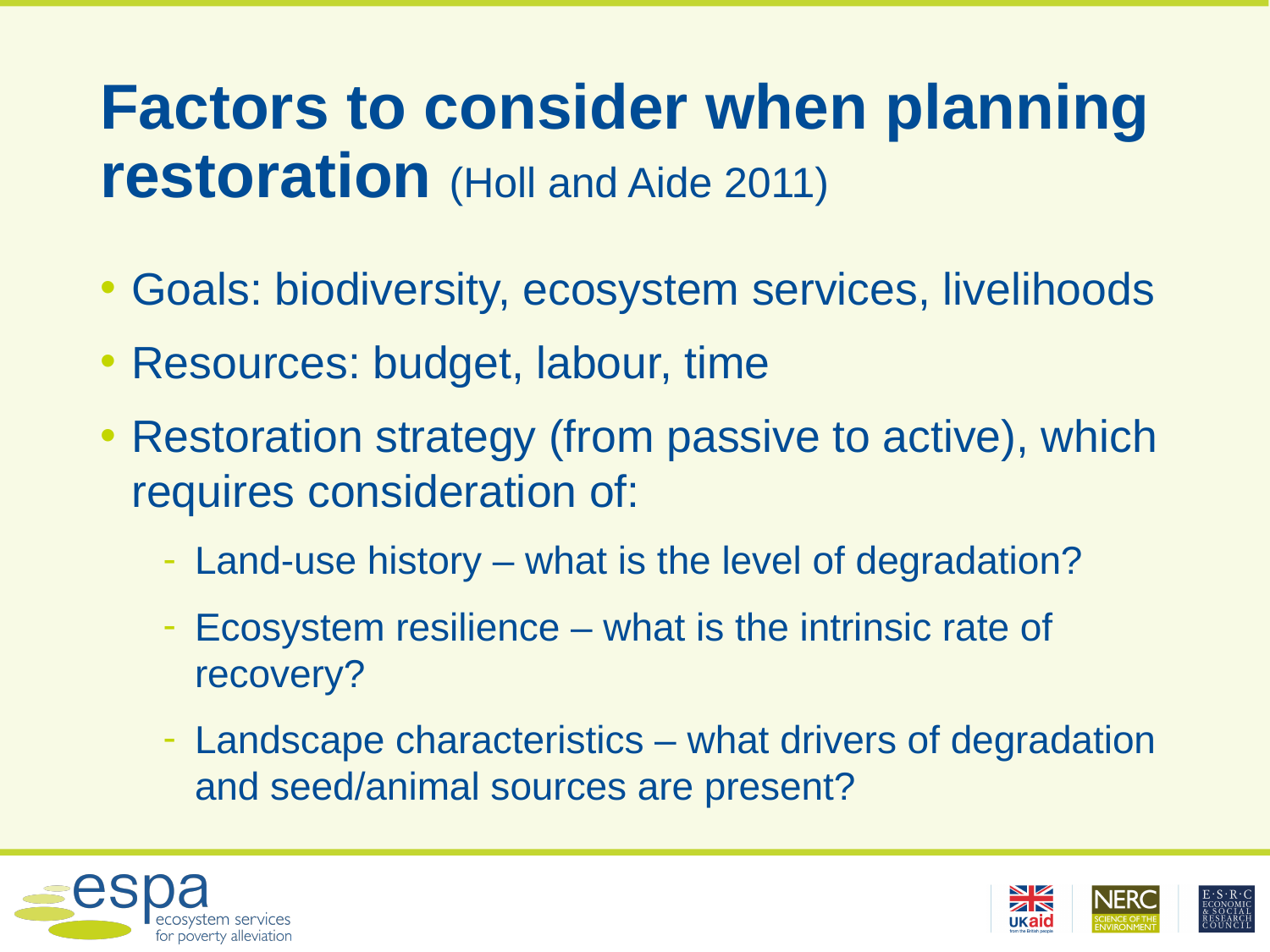

# Factors to consider when planning restoration (Holl and Aide 2011)
Goals: biodiversity, ecosystem services, livelihoods
Resources: budget, labour, time
Restoration strategy (from passive to active), which requires consideration of:
Land-use history – what is the level of degradation?
Ecosystem resilience – what is the intrinsic rate of recovery?
Landscape characteristics – what drivers of degradation and seed/animal sources are present?